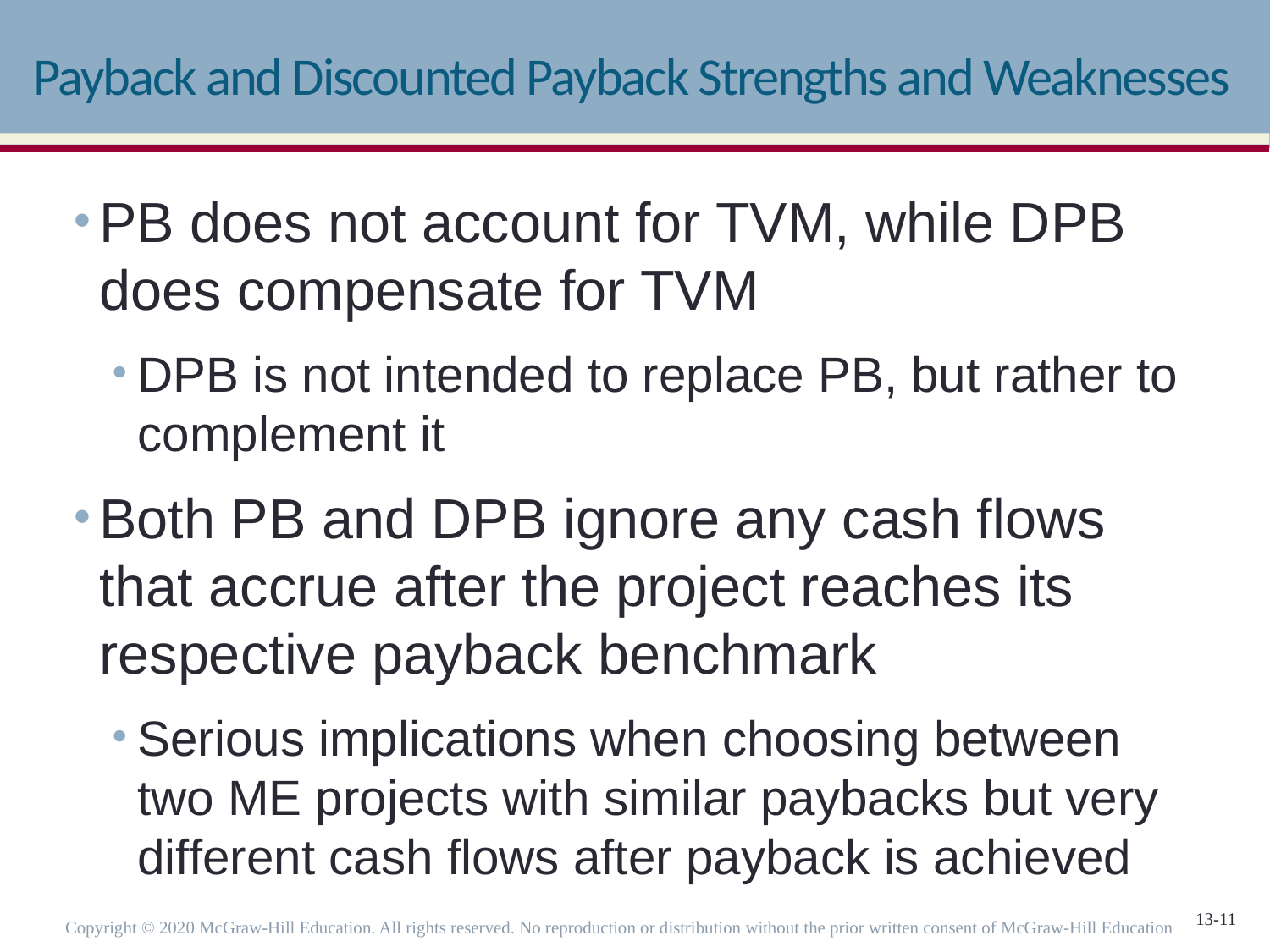

# Payback and Discounted Payback Strengths and Weaknesses
PB does not account for TVM, while DPB does compensate for TVM
DPB is not intended to replace PB, but rather to complement it
Both PB and DPB ignore any cash flows that accrue after the project reaches its respective payback benchmark
Serious implications when choosing between two ME projects with similar paybacks but very different cash flows after payback is achieved
Copyright © 2020 McGraw-Hill Education. All rights reserved. No reproduction or distribution without the prior written consent of McGraw-Hill Education